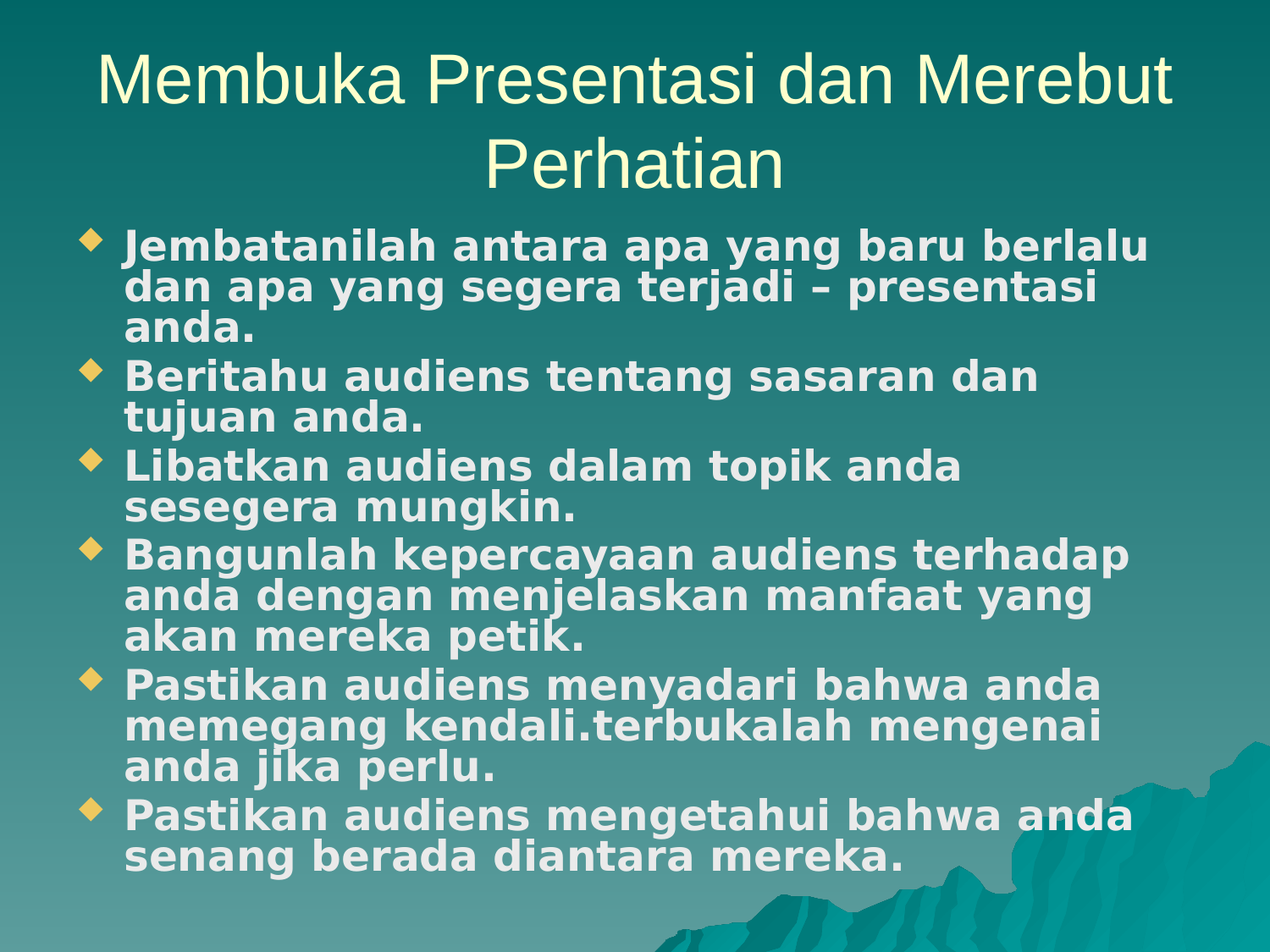

# Membuka Presentasi dan Merebut Perhatian
Jembatanilah antara apa yang baru berlalu dan apa yang segera terjadi – presentasi anda.
Beritahu audiens tentang sasaran dan tujuan anda.
Libatkan audiens dalam topik anda sesegera mungkin.
Bangunlah kepercayaan audiens terhadap anda dengan menjelaskan manfaat yang akan mereka petik.
Pastikan audiens menyadari bahwa anda memegang kendali.terbukalah mengenai anda jika perlu.
Pastikan audiens mengetahui bahwa anda senang berada diantara mereka.